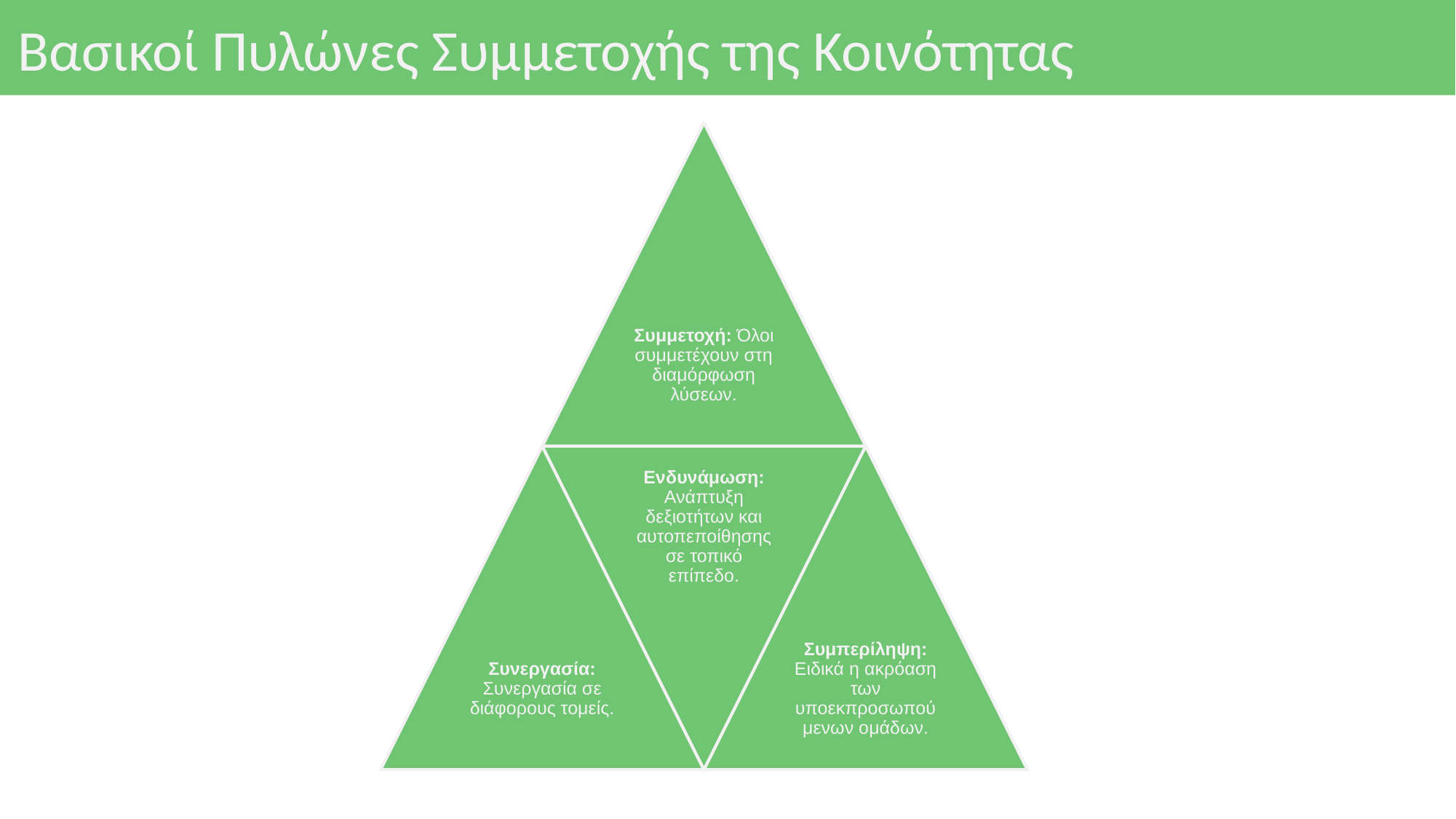

# Βασικοί Πυλώνες Συμμετοχής της Κοινότητας
Συμμετοχή: Όλοι συμμετέχουν στη διαμόρφωση λύσεων.
Συνεργασία: Συνεργασία σε διάφορους τομείς.
Ενδυνάμωση: Ανάπτυξη δεξιοτήτων και αυτοπεποίθησης σε τοπικό επίπεδο.
Συμπερίληψη: Ειδικά η ακρόαση των υποεκπροσωπούμενων ομάδων.